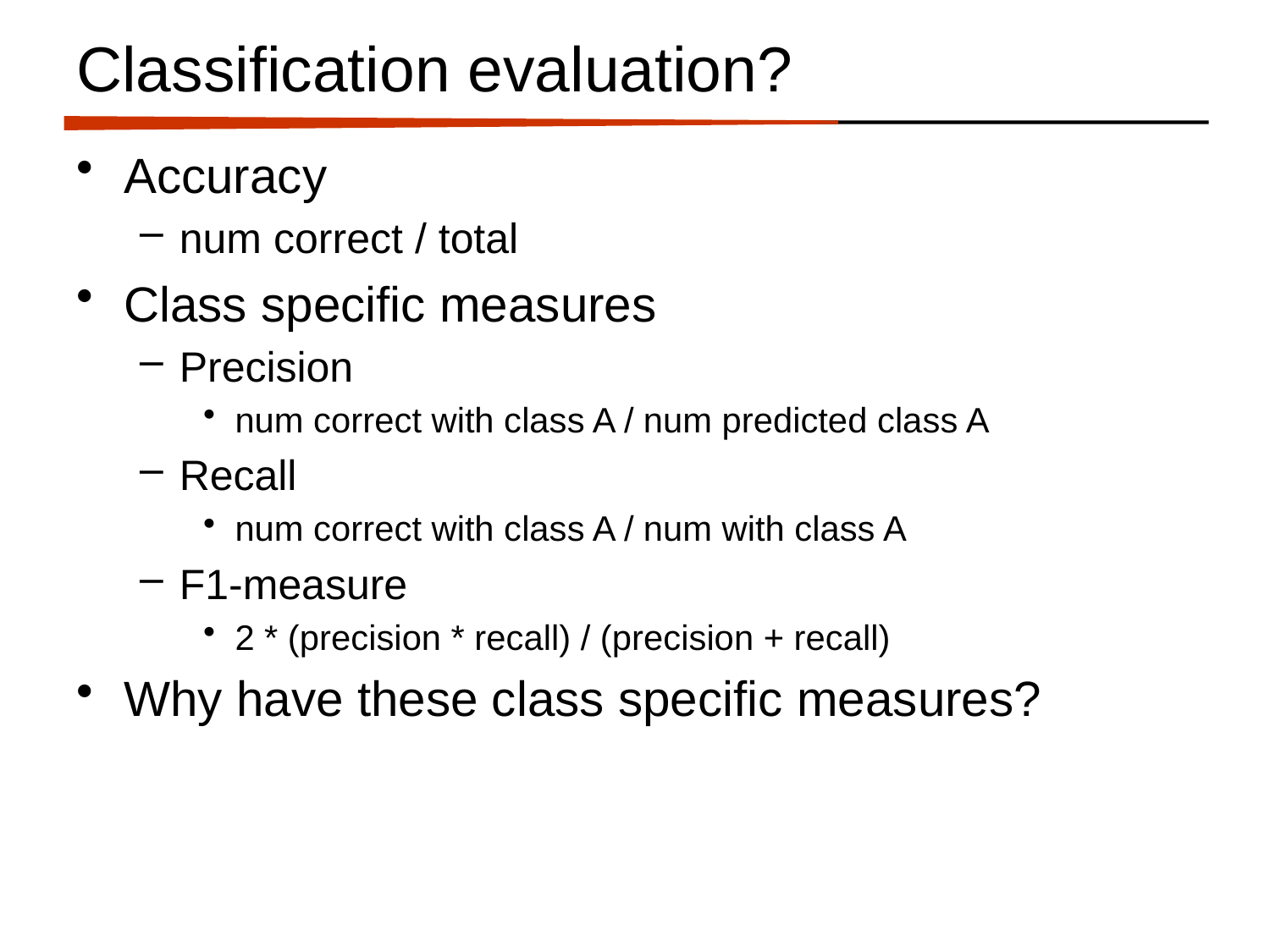

# Classification evaluation?
Accuracy
num correct / total
Class specific measures
Precision
num correct with class A / num predicted class A
Recall
num correct with class A / num with class A
F1-measure
2 * (precision * recall) / (precision + recall)
Why have these class specific measures?